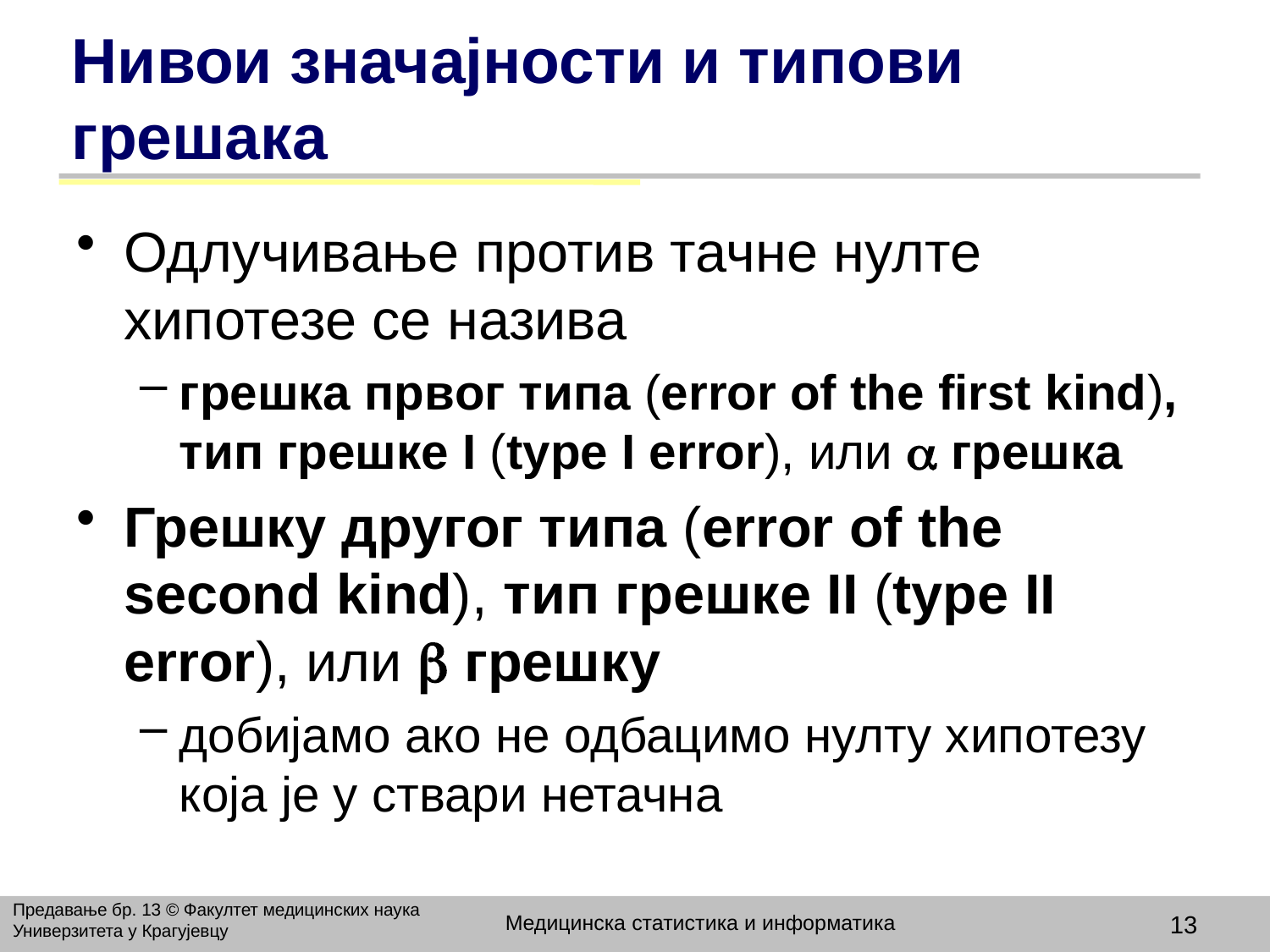

# Нивои значајности и типови грешака
Одлучивање против тачне нулте хипотезе се назива
грешка првог типа (error of the first kind), тип грешке I (type I error), или α грешка
Грешку другог типа (error of the second kind), тип грешке II (type II error), или β грешку
добијамо ако не одбацимо нулту хипотезу која је у ствари нетачна
Предавање бр. 13 © Факултет медицинских наука Универзитета у Крагујевцу
Медицинска статистика и информатика
13